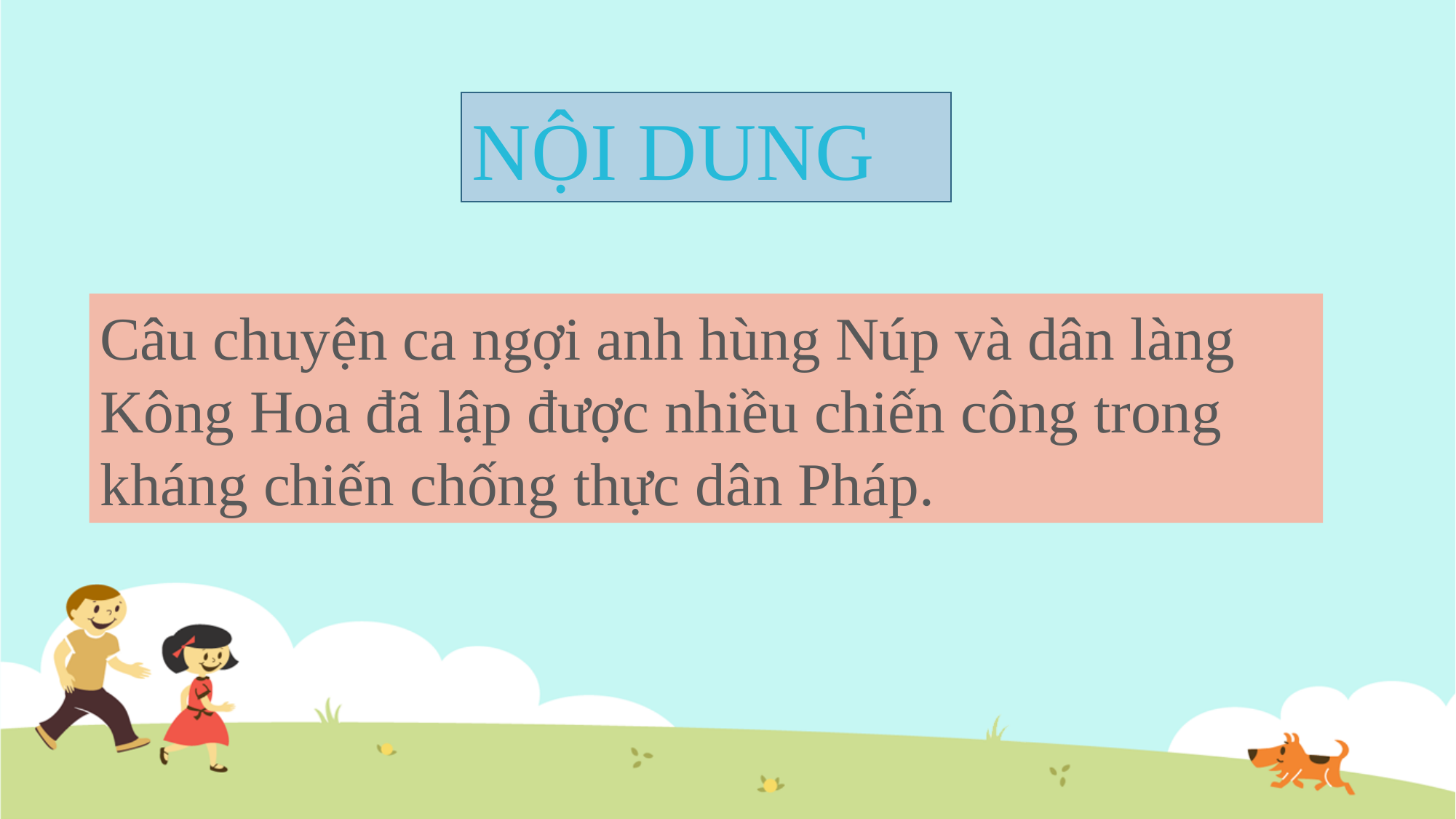

NỘI DUNG
Câu chuyện ca ngợi anh hùng Núp và dân làng Kông Hoa đã lập được nhiều chiến công trong kháng chiến chống thực dân Pháp.